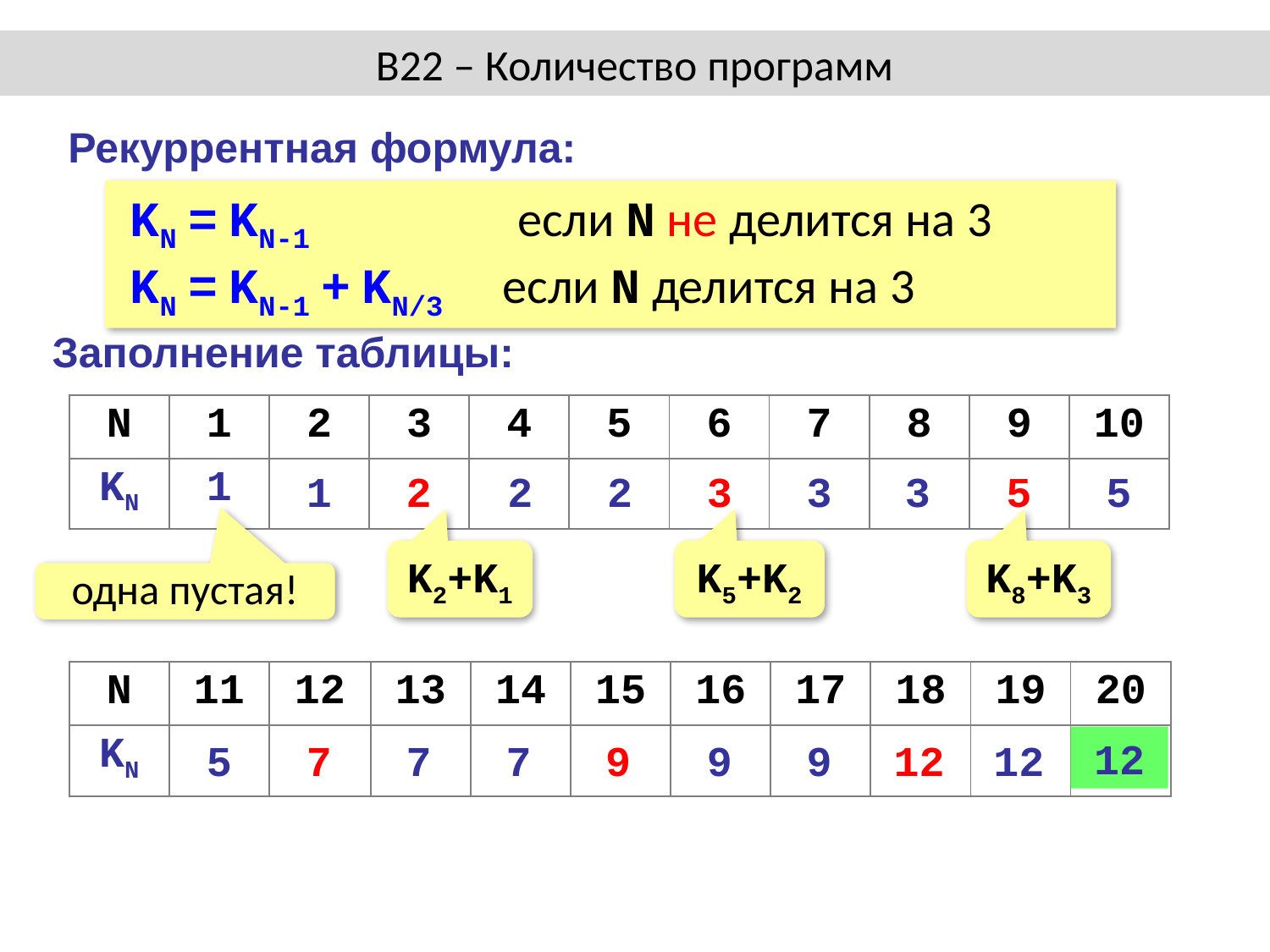

В22 – Количество программ
#
Рекуррентная формула:
KN = KN-1       если N не делится на 3
KN = KN-1 + KN/3  если N делится на 3
Заполнение таблицы:
| N | 1 | 2 | 3 | 4 | 5 | 6 | 7 | 8 | 9 | 10 |
| --- | --- | --- | --- | --- | --- | --- | --- | --- | --- | --- |
| KN | 1 |  |  |  |  |  |  |  |  |  |
1
2
2
2
3
3
3
5
5
K2+K1
K5+K2
K8+K3
одна пустая!
| N | 11 | 12 | 13 | 14 | 15 | 16 | 17 | 18 | 19 | 20 |
| --- | --- | --- | --- | --- | --- | --- | --- | --- | --- | --- |
| KN |  |  |  |  |  |  |  |  |  |  |
12
5
7
7
7
9
9
9
12
12